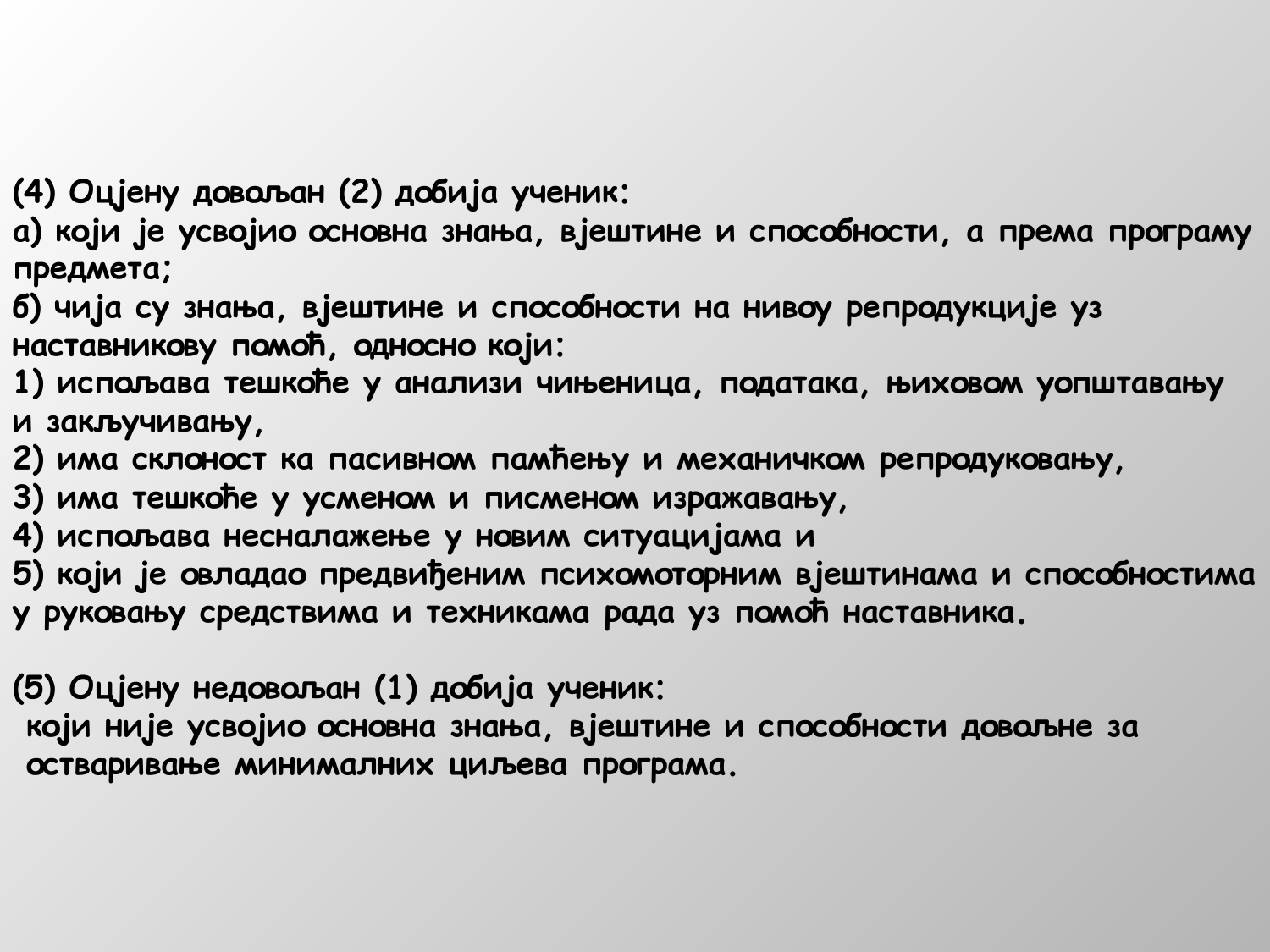

# (4) Оцјену довољан (2) добија ученик: а) који је усвојио основна знања, вјештине и способности, а према програму предмета; б) чија су знања, вјештине и способности на нивоу репродукције уз наставникову помоћ, односно који: 1) испољава тешкоће у анализи чињеница, података, њиховом уопштавању и закључивању, 2) има склоност ка пасивном памћењу и механичком репродуковању, 3) има тешкоће у усменом и писменом изражавању, 4) испољава несналажење у новим ситуацијама и 5) који је овладао предвиђеним психомоторним вјештинама и способностима у руковању средствима и техникама рада уз помоћ наставника. (5) Оцјену недовољан (1) добија ученик: који није усвојио основна знања, вјештине и способности довољне за остваривање минималних циљева програма.